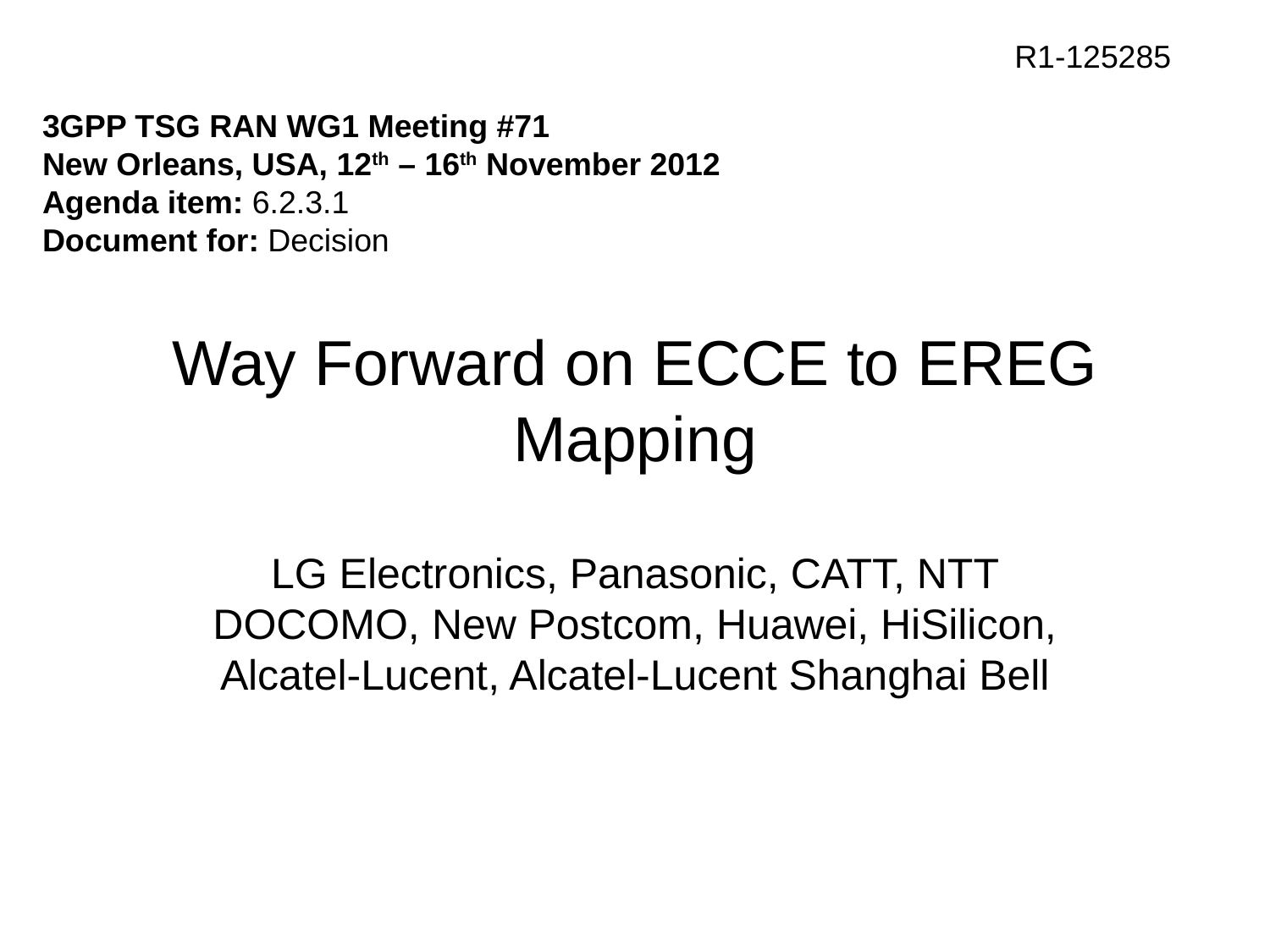

R1-125285
3GPP TSG RAN WG1 Meeting #71
New Orleans, USA, 12th – 16th November 2012
Agenda item: 6.2.3.1
Document for: Decision
# Way Forward on ECCE to EREG Mapping
LG Electronics, Panasonic, CATT, NTT DOCOMO, New Postcom, Huawei, HiSilicon, Alcatel-Lucent, Alcatel-Lucent Shanghai Bell